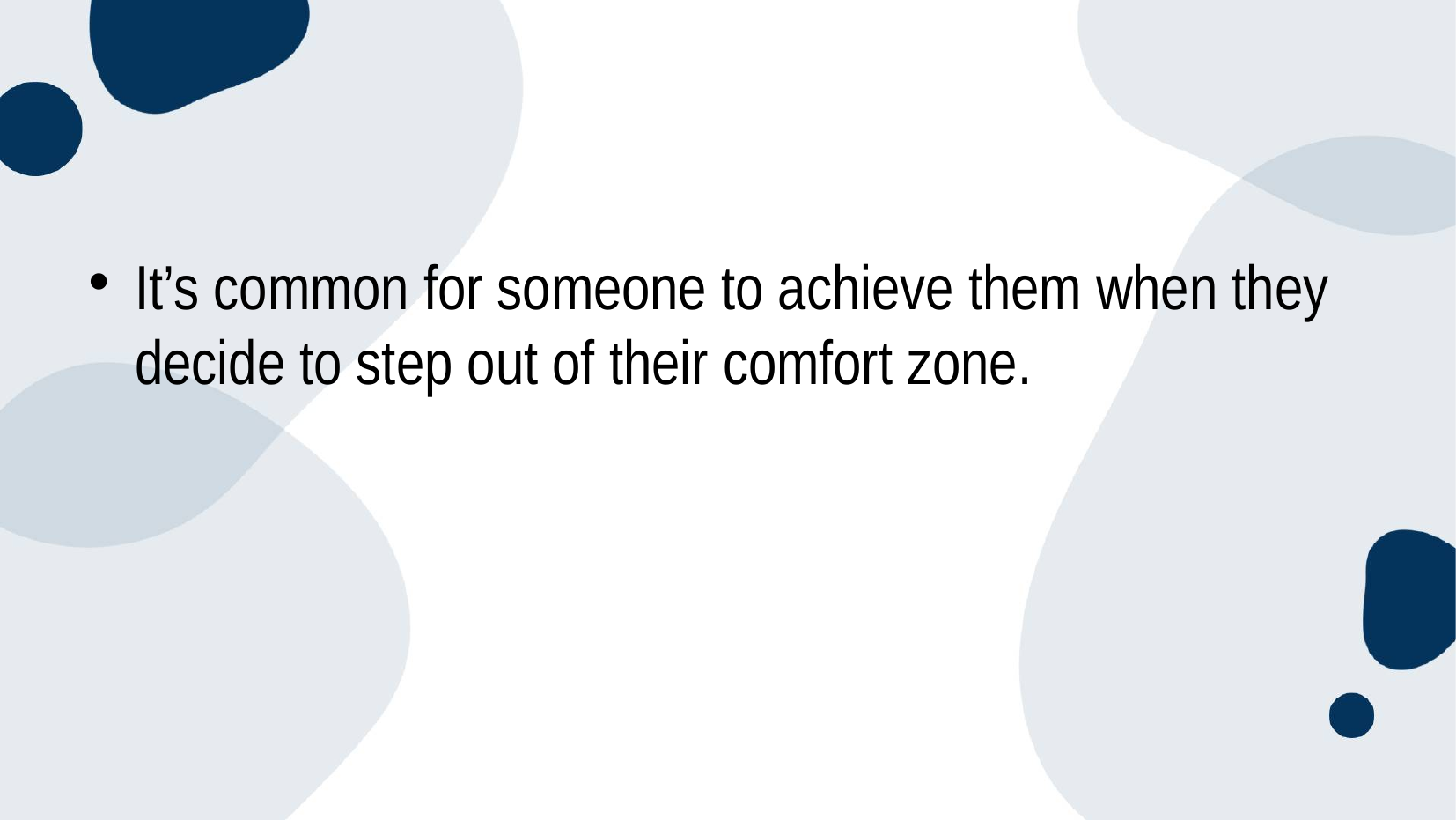

#
It’s common for someone to achieve them when they decide to step out of their comfort zone.